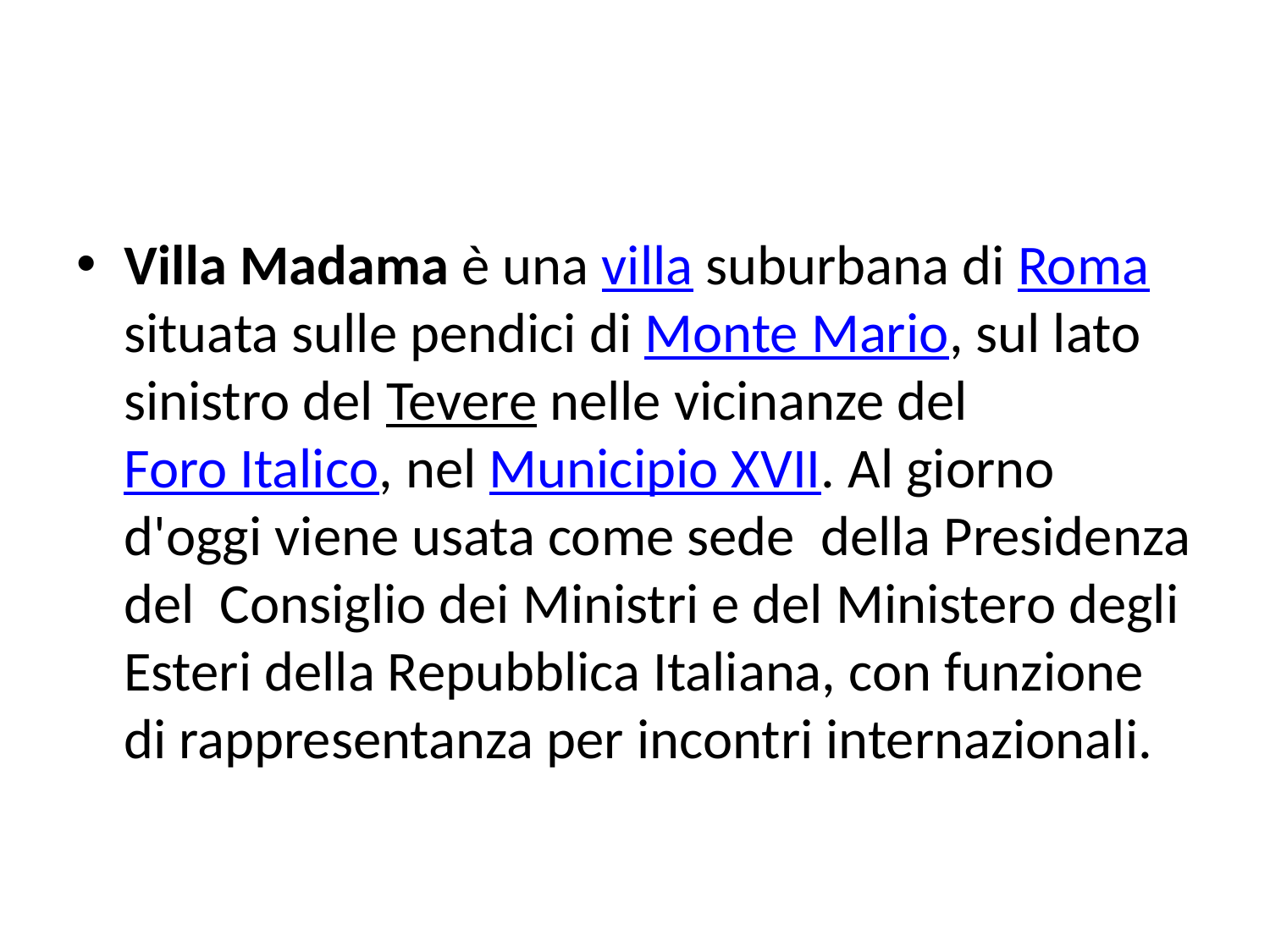

Villa Madama è una villa suburbana di Roma situata sulle pendici di Monte Mario, sul lato sinistro del Tevere nelle vicinanze del Foro Italico, nel Municipio XVII. Al giorno d'oggi viene usata come sede  della Presidenza del  Consiglio dei Ministri e del Ministero degli Esteri della Repubblica Italiana, con funzione di rappresentanza per incontri internazionali.